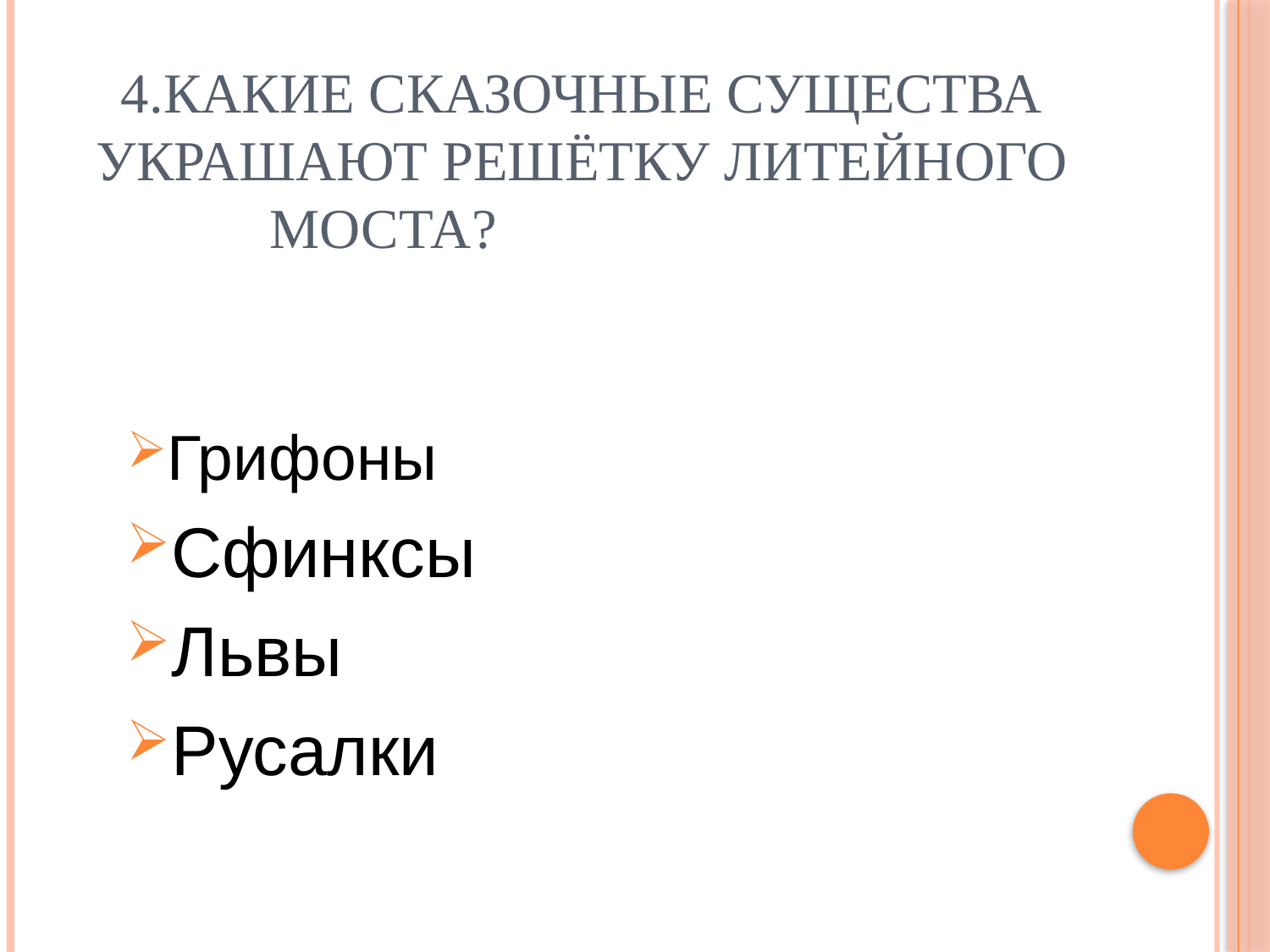

# 4.Какие сказочные существа украшают решётку Литейного моста?

Грифоны
Сфинксы
Львы
Русалки